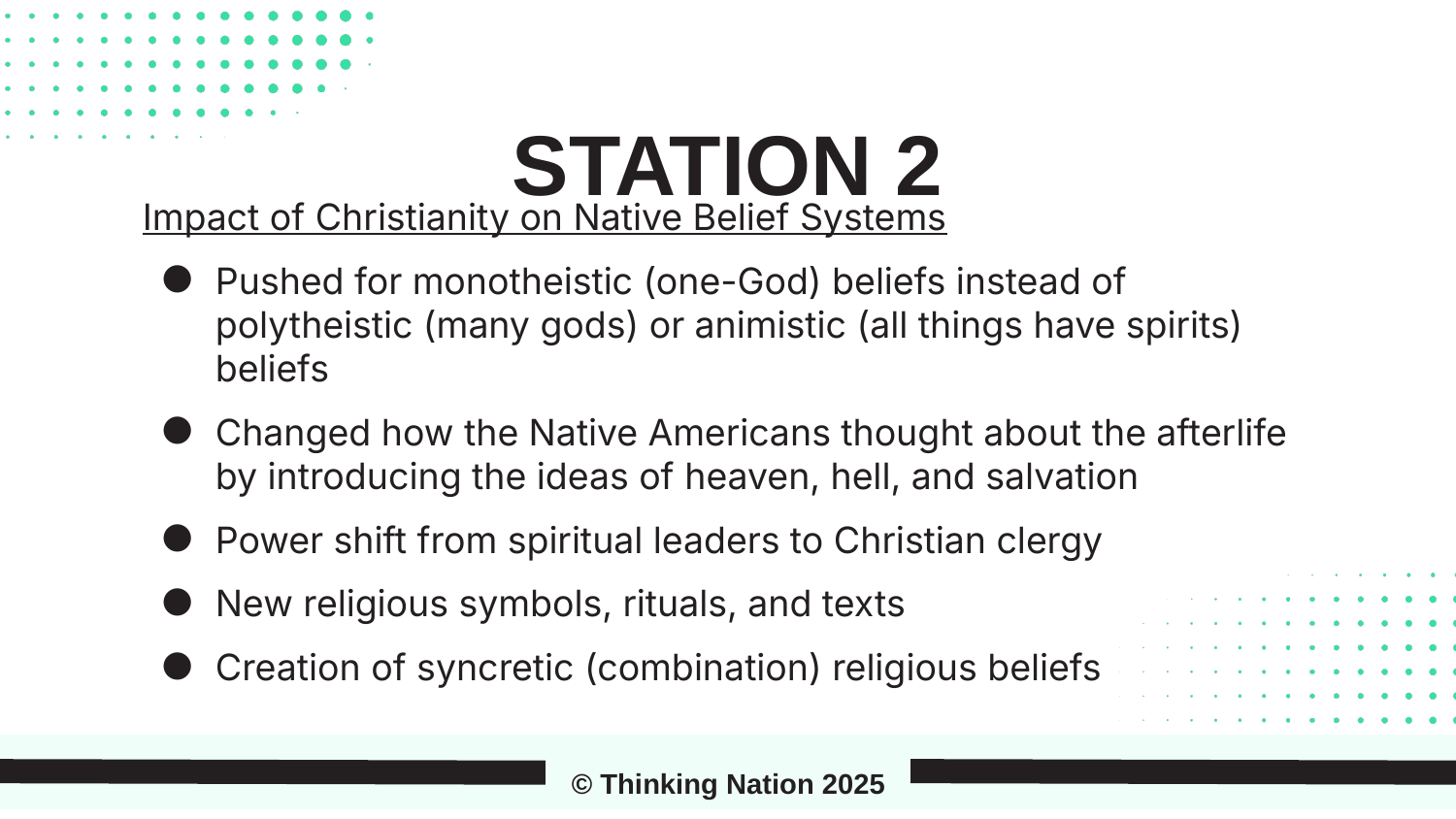

#
STATION 2
Impact of Christianity on Native Belief Systems
Pushed for monotheistic (one-God) beliefs instead of polytheistic (many gods) or animistic (all things have spirits) beliefs
Changed how the Native Americans thought about the afterlife by introducing the ideas of heaven, hell, and salvation
Power shift from spiritual leaders to Christian clergy
New religious symbols, rituals, and texts
Creation of syncretic (combination) religious beliefs

© Thinking Nation 2025